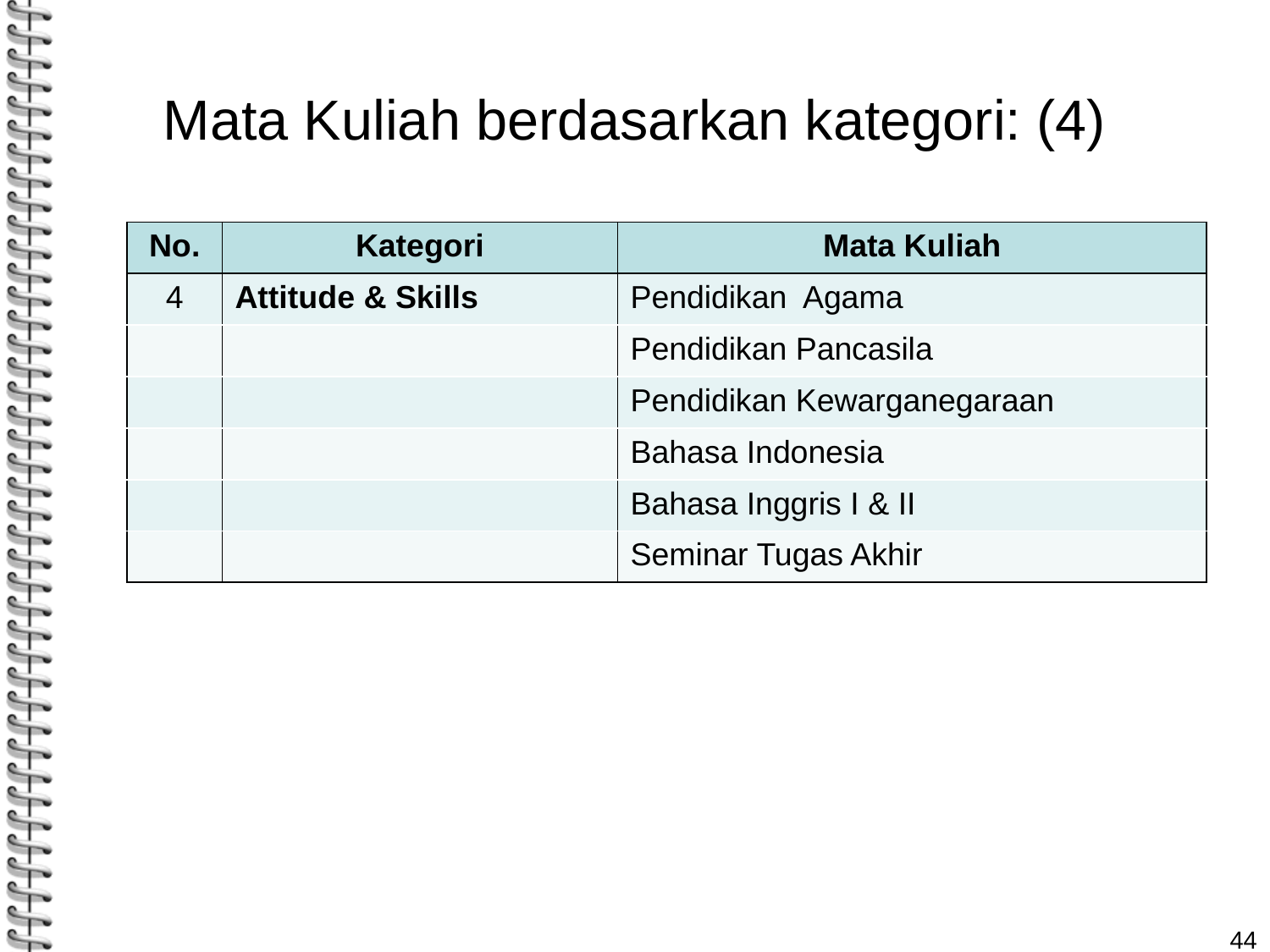

# Mata Kuliah berdasarkan kategori: (4)
| No. | Kategori | Mata Kuliah |
| --- | --- | --- |
| 4 | Attitude & Skills | Pendidikan Agama |
|  |  | Pendidikan Pancasila |
|  |  | Pendidikan Kewarganegaraan |
|  |  | Bahasa Indonesia |
|  |  | Bahasa Inggris I & II |
|  |  | Seminar Tugas Akhir |
44